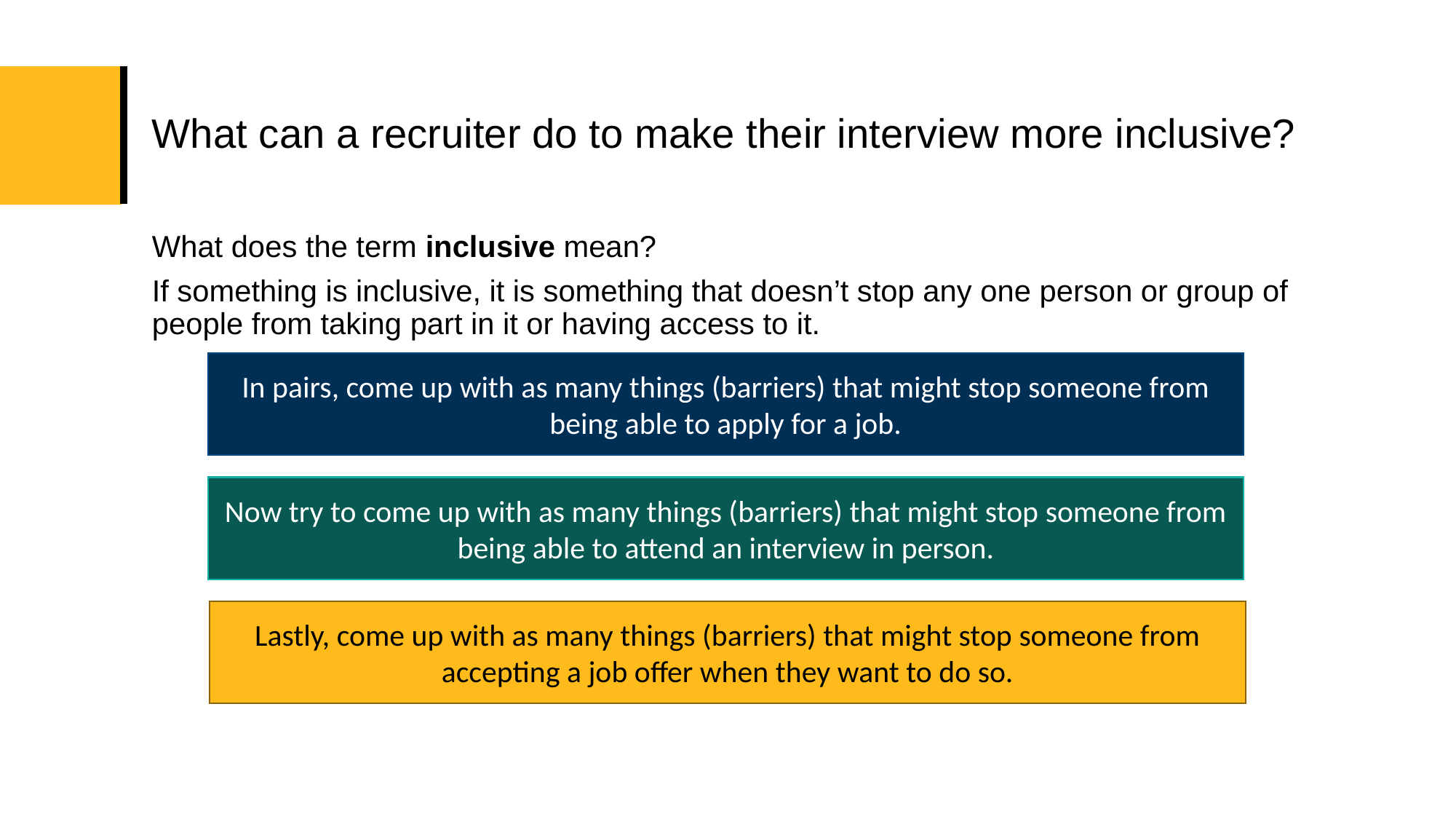

# What can a recruiter do to make their interview more inclusive?
What does the term inclusive mean?
If something is inclusive, it is something that doesn’t stop any one person or group of people from taking part in it or having access to it.

In pairs, come up with as many things (barriers) that might stop someone from being able to apply for a job.
Now try to come up with as many things (barriers) that might stop someone from being able to attend an interview in person.
Lastly, come up with as many things (barriers) that might stop someone from accepting a job offer when they want to do so.